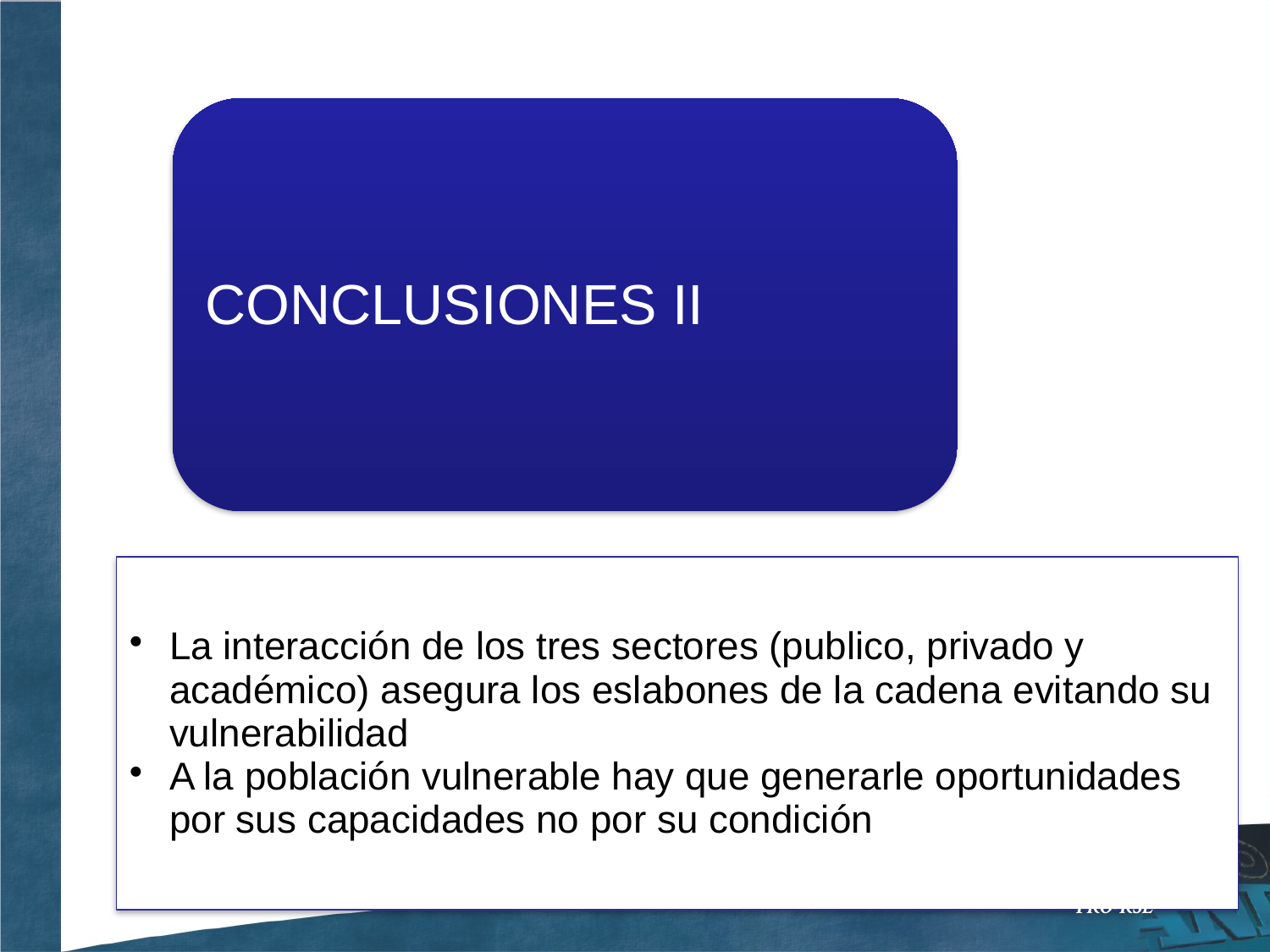

CONCLUSIONES II
La interacción de los tres sectores (publico, privado y académico) asegura los eslabones de la cadena evitando su vulnerabilidad
A la población vulnerable hay que generarle oportunidades por sus capacidades no por su condición

Proyecto BID – ANDI
PRO-RSE